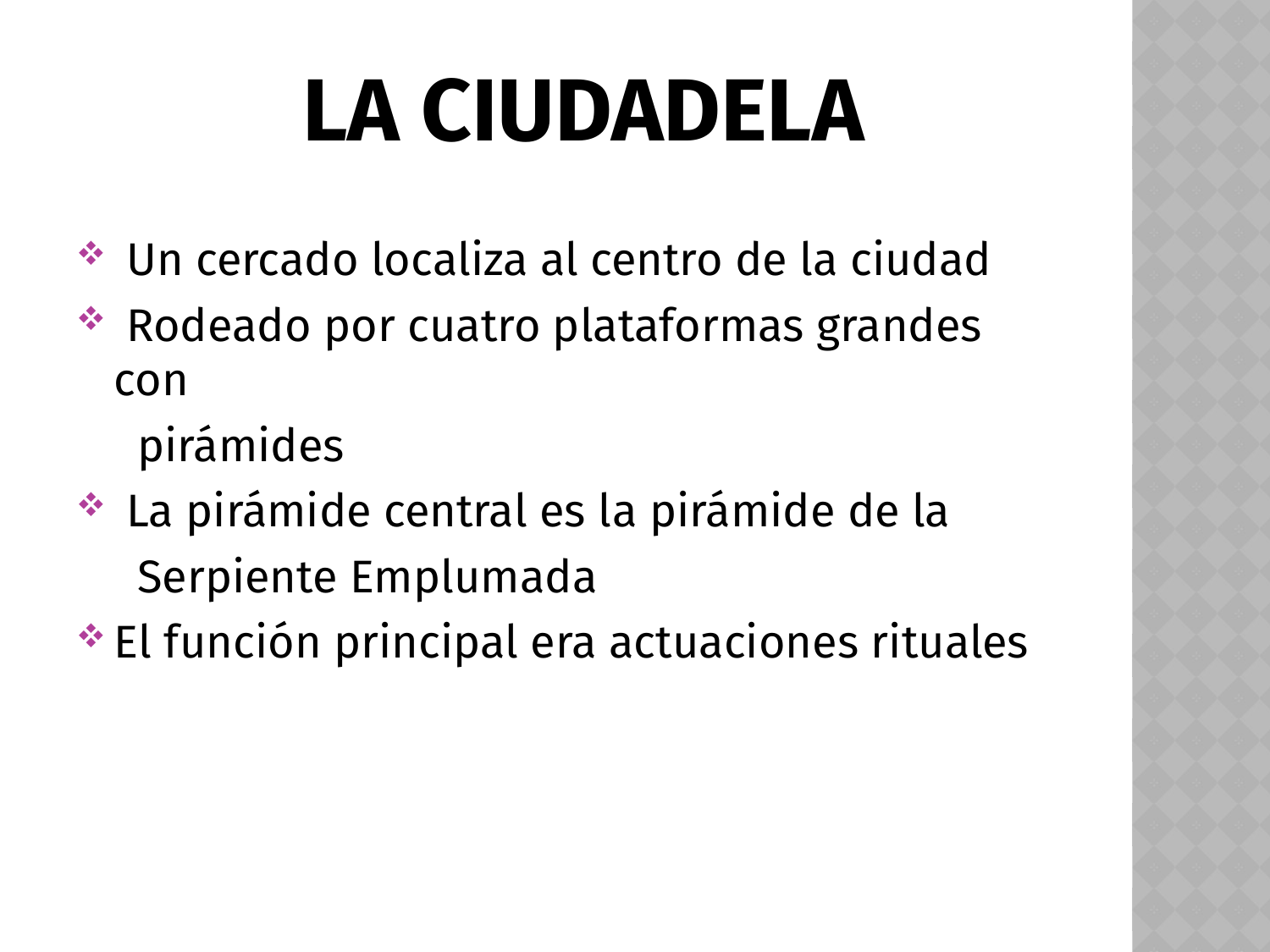

# La Ciudadela
 Un cercado localiza al centro de la ciudad
 Rodeado por cuatro plataformas grandes con
     pirámides
 La pirámide central es la pirámide de la
     Serpiente Emplumada
El función principal era actuaciones rituales